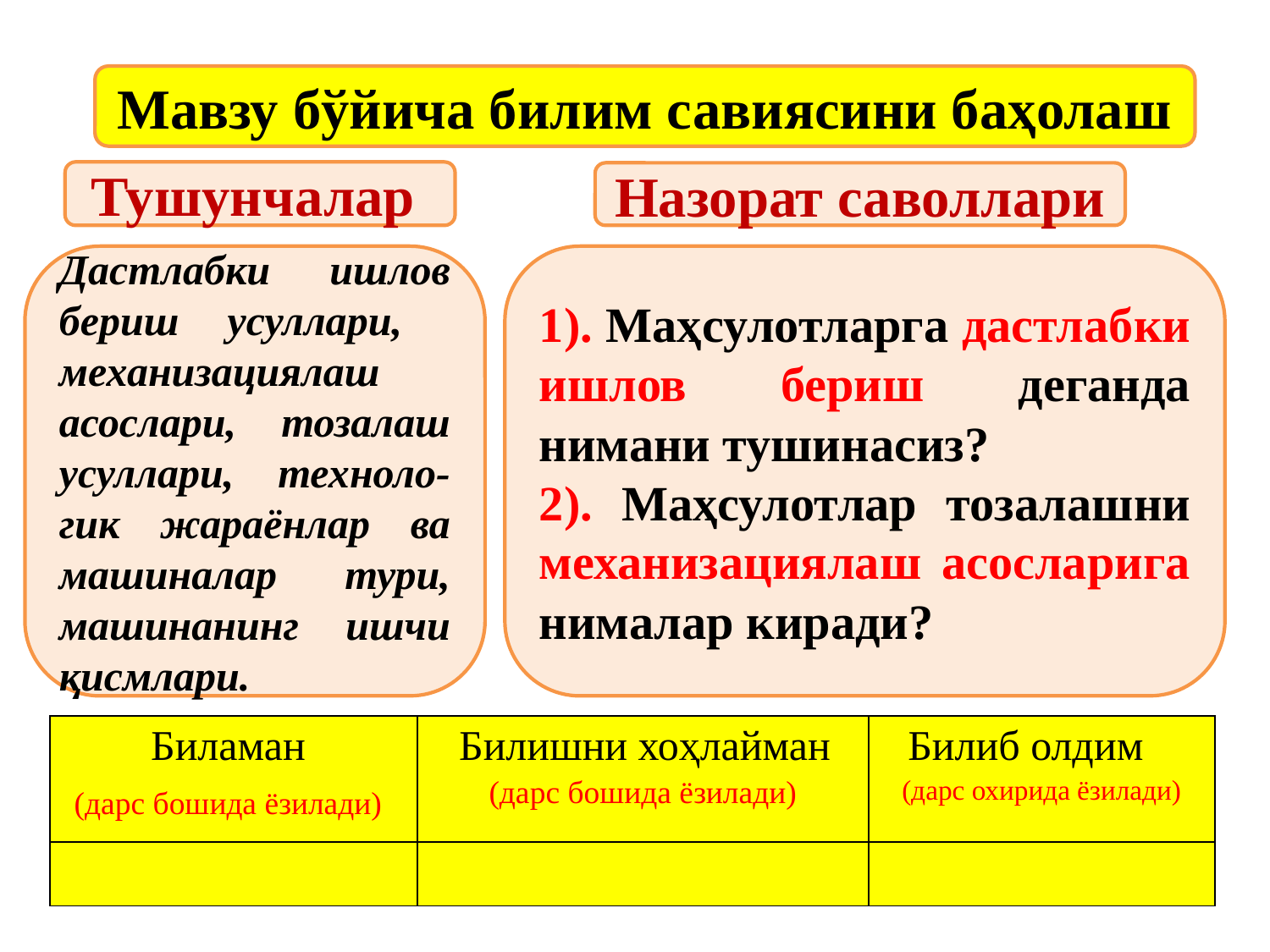

Мавзу бўйича билим савиясини баҳолаш
Тушунчалар
Назорат саволлари
Дастлабки ишлов бериш усуллари,  механизациялаш асослари,  тозалаш усуллари, техноло-гик жараёнлар ва машиналар тури, машинанинг ишчи қисмлари.
1). Маҳсулотларга дастлабки ишлов бериш деганда нимани тушинасиз?
2). Маҳсулотлар тозалашни механизациялаш асосларига нималар киради?
| Биламан (дарс бошида ёзилади) | Билишни хоҳлайман (дарс бошида ёзилади) | Билиб олдим (дарс охирида ёзилади) |
| --- | --- | --- |
|  |  |  |